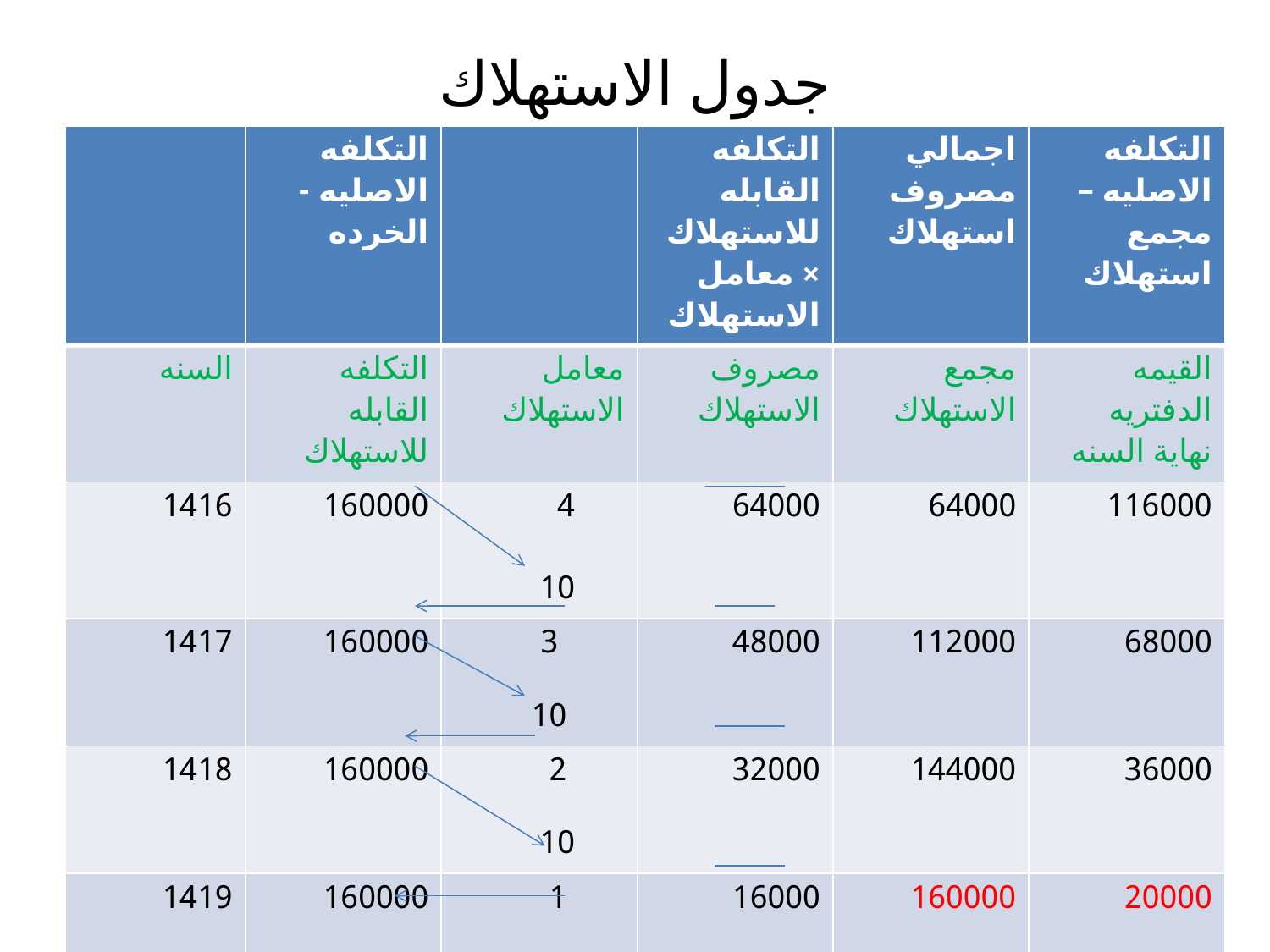

# جدول الاستهلاك
|  | التكلفه الاصليه - الخرده |  | التكلفه القابله للاستهلاك× معامل الاستهلاك | اجمالي مصروف استهلاك | التكلفه الاصليه – مجمع استهلاك |
| --- | --- | --- | --- | --- | --- |
| السنه | التكلفه القابله للاستهلاك | معامل الاستهلاك | مصروف الاستهلاك | مجمع الاستهلاك | القيمه الدفتريه نهاية السنه |
| 1416 | 160000 | 4 10 | 64000 | 64000 | 116000 |
| 1417 | 160000 | 3 10 | 48000 | 112000 | 68000 |
| 1418 | 160000 | 2 10 | 32000 | 144000 | 36000 |
| 1419 | 160000 | 1 10 | 16000 | 160000 | 20000 |